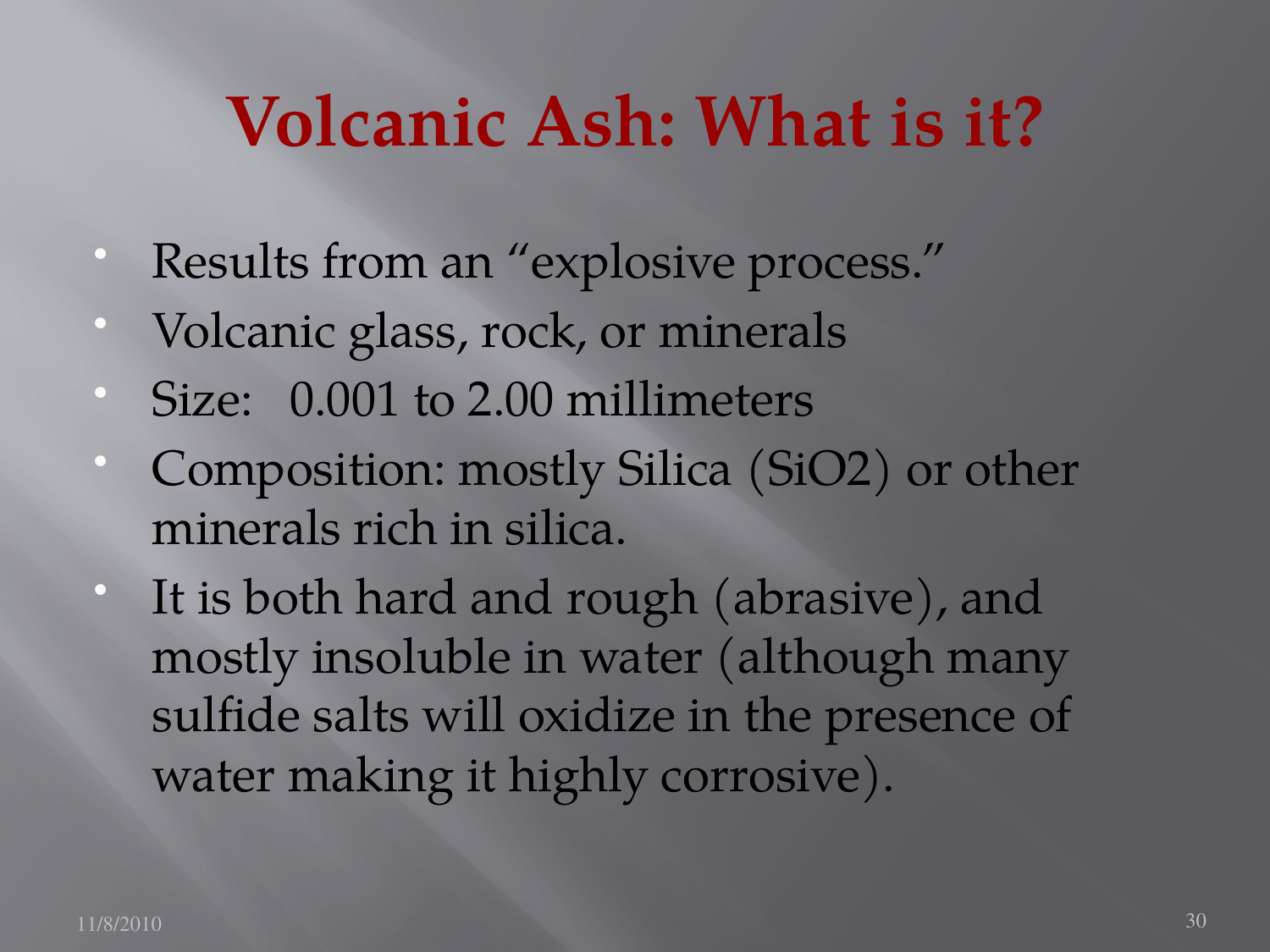

# Volcanic Ash: What is it?
Results from an “explosive process.”
Volcanic glass, rock, or minerals
Size:   0.001 to 2.00 millimeters
Composition: mostly Silica (SiO2) or other minerals rich in silica.
It is both hard and rough (abrasive), and mostly insoluble in water (although many sulfide salts will oxidize in the presence of water making it highly corrosive).
11/8/2010
30